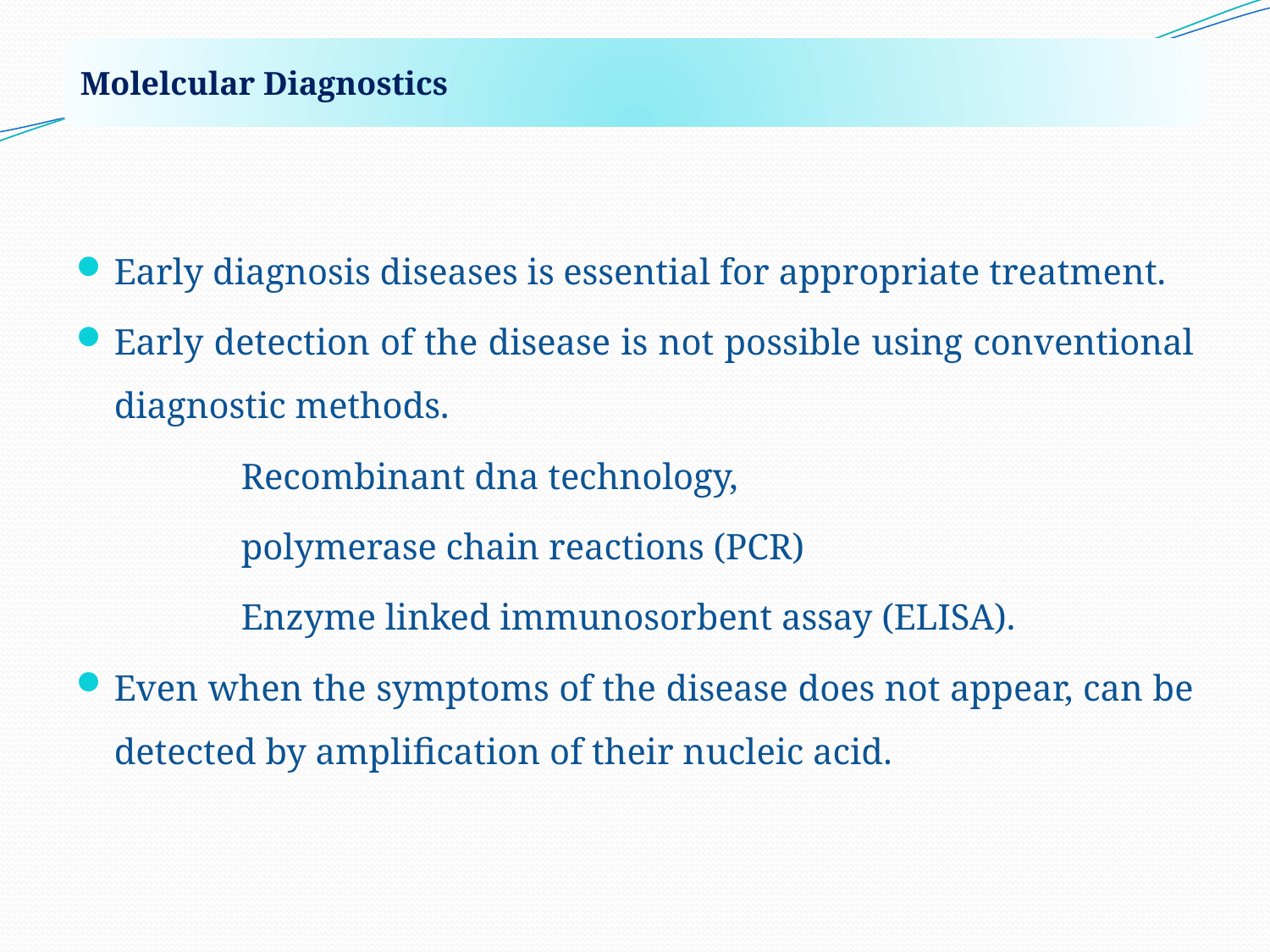

Molelcular Diagnostics
Early diagnosis diseases is essential for appropriate treatment.
Early detection of the disease is not possible using conventional diagnostic methods.
		Recombinant dna technology,
		polymerase chain reactions (PCR)
		Enzyme linked immunosorbent assay (ELISA).
Even when the symptoms of the disease does not appear, can be detected by amplification of their nucleic acid.